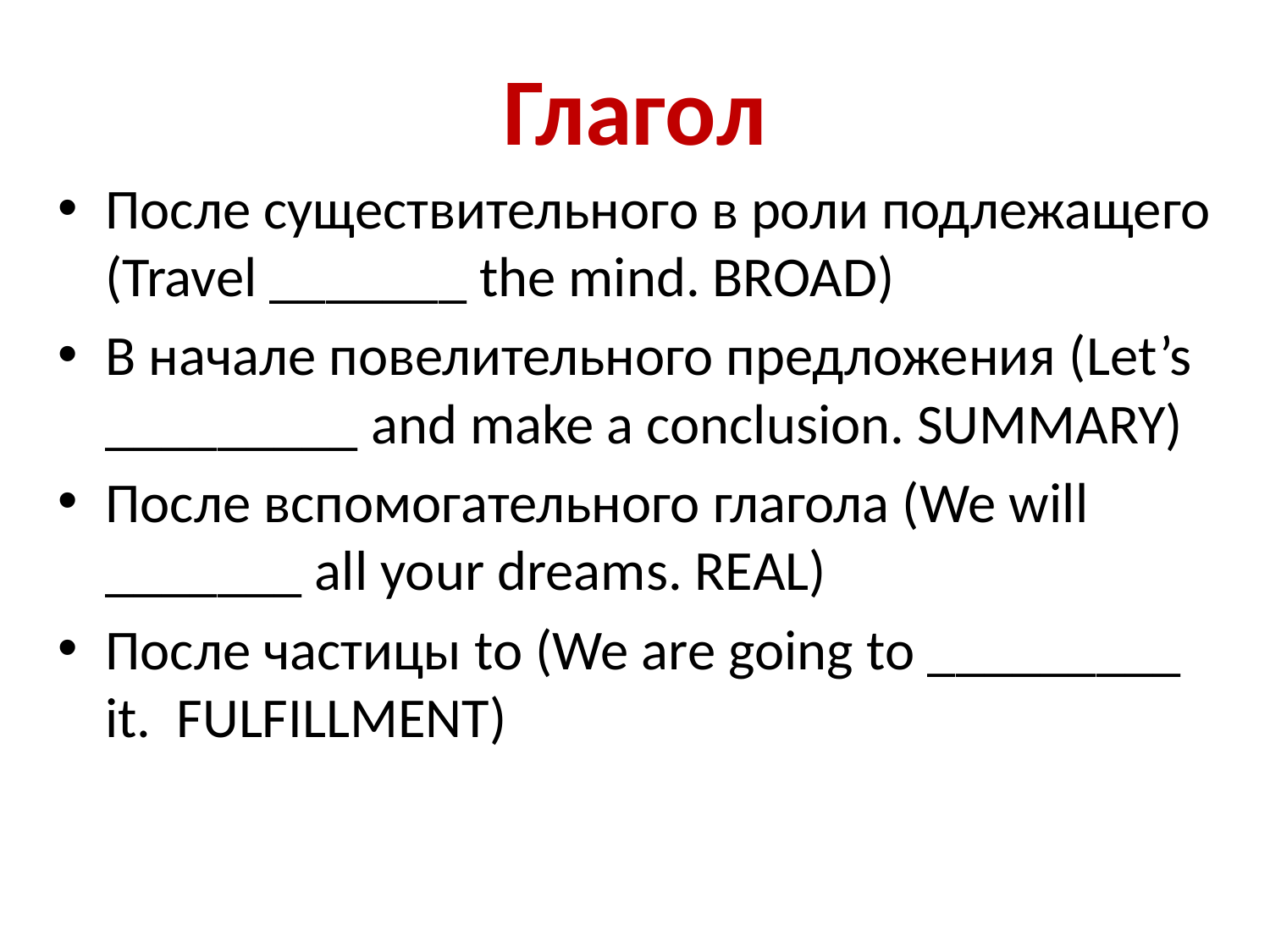

# Глагол
После существительного в роли подлежащего (Travel _______ the mind. BROAD)
В начале повелительного предложения (Let’s _________ and make a conclusion. SUMMARY)
После вспомогательного глагола (We will _______ all your dreams. REAL)
После частицы to (We are going to _________ it.  FULFILLMENT)